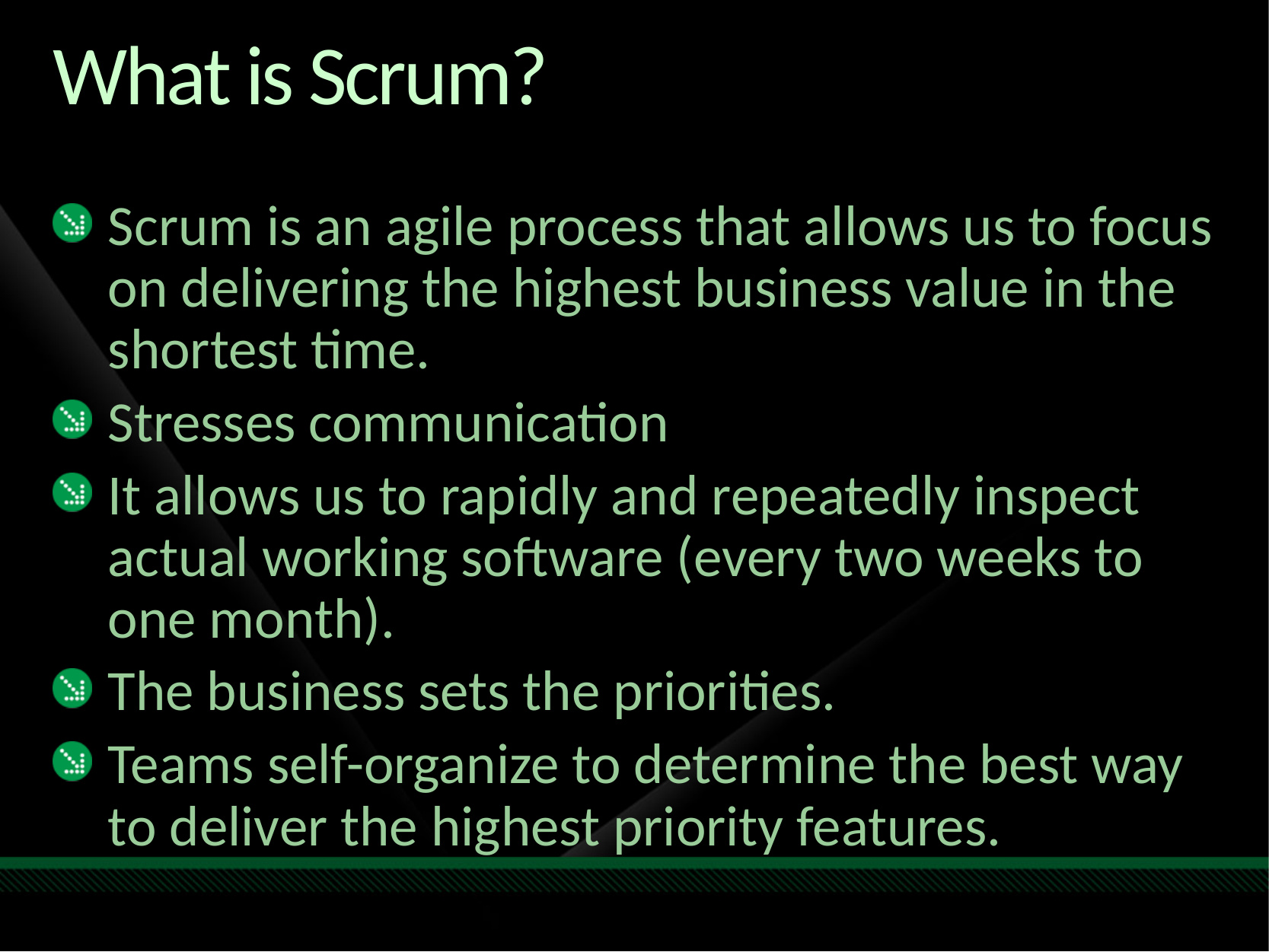

# What is Scrum?
Scrum is an agile process that allows us to focus on delivering the highest business value in the shortest time.
Stresses communication
It allows us to rapidly and repeatedly inspect actual working software (every two weeks to one month).
The business sets the priorities.
Teams self-organize to determine the best way to deliver the highest priority features.